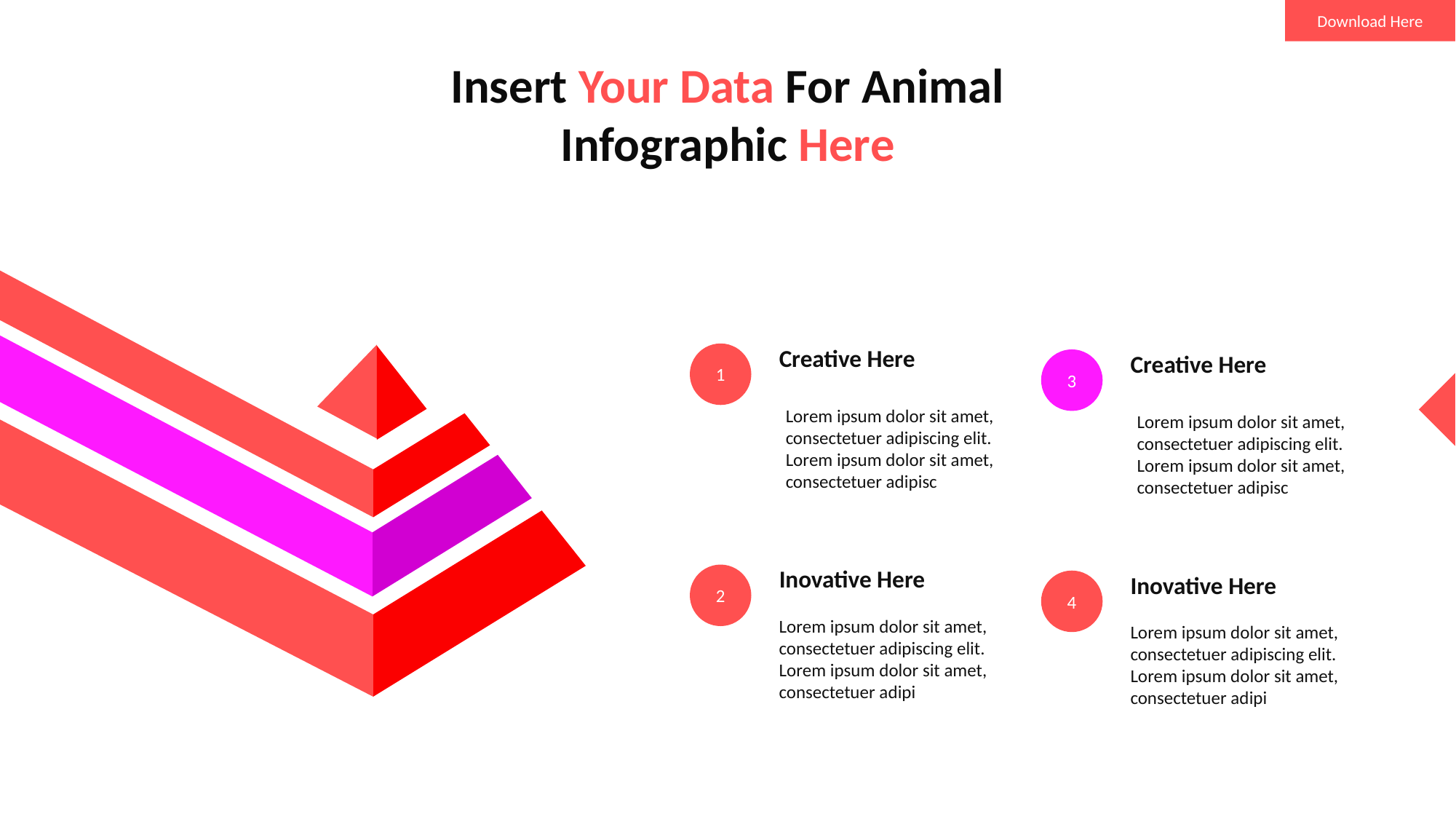

Download Here
Insert Your Data For Animal Infographic Here

Creative Here
1
Creative Here
3

Lorem ipsum dolor sit amet, consectetuer adipiscing elit. Lorem ipsum dolor sit amet, consectetuer adipisc
Lorem ipsum dolor sit amet, consectetuer adipiscing elit. Lorem ipsum dolor sit amet, consectetuer adipisc
Inovative Here
2
Inovative Here
4
Lorem ipsum dolor sit amet, consectetuer adipiscing elit. Lorem ipsum dolor sit amet, consectetuer adipi
Lorem ipsum dolor sit amet, consectetuer adipiscing elit. Lorem ipsum dolor sit amet, consectetuer adipi